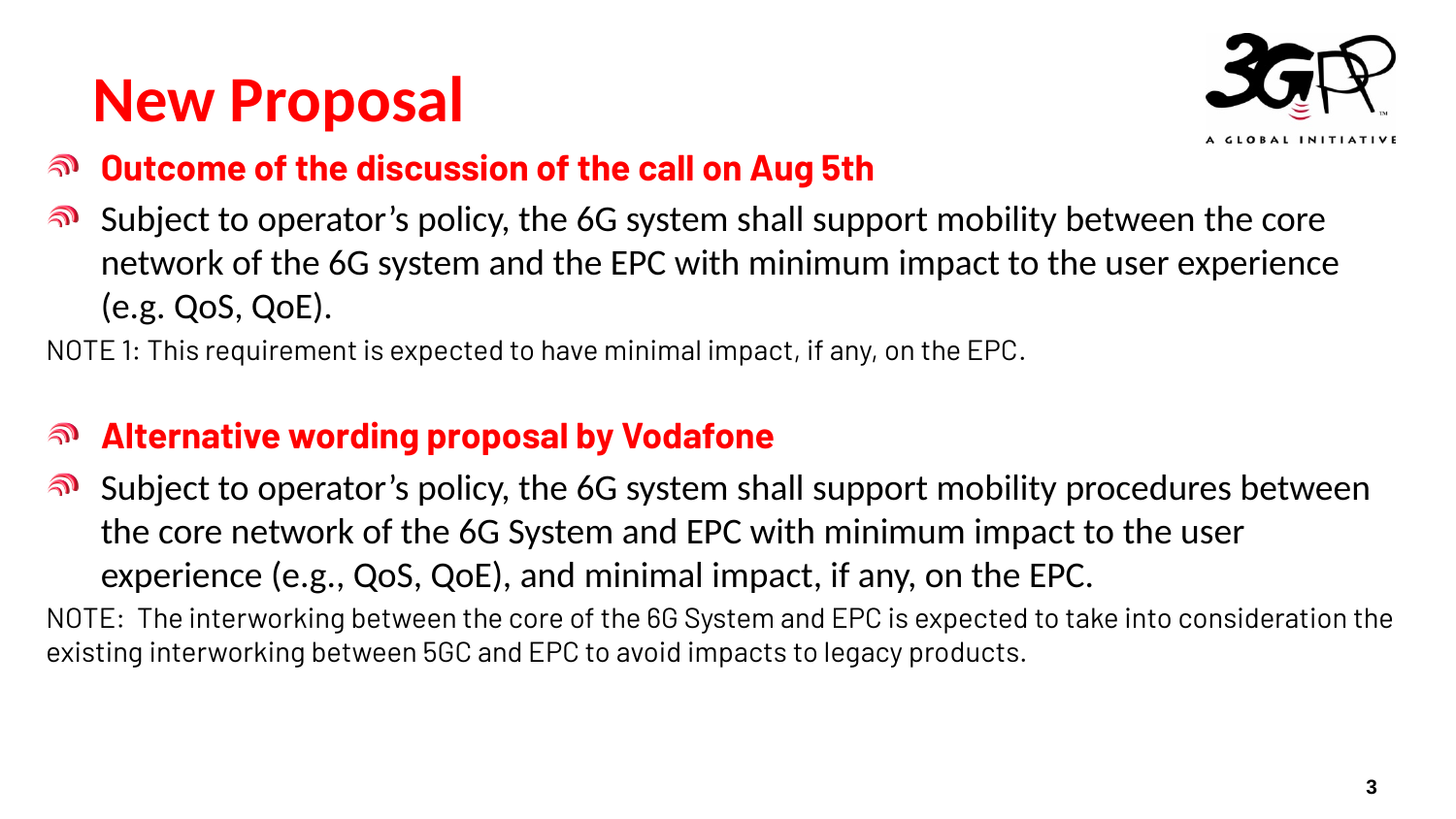

# New Proposal
Outcome of the discussion of the call on Aug 5th
Subject to operator’s policy, the 6G system shall support mobility between the core network of the 6G system and the EPC with minimum impact to the user experience (e.g. QoS, QoE).
NOTE 1: This requirement is expected to have minimal impact, if any, on the EPC.

Alternative wording proposal by Vodafone
Subject to operator’s policy, the 6G system shall support mobility procedures between the core network of the 6G System and EPC with minimum impact to the user experience (e.g., QoS, QoE), and minimal impact, if any, on the EPC.
NOTE:  The interworking between the core of the 6G System and EPC is expected to take into consideration the existing interworking between 5GC and EPC to avoid impacts to legacy products.